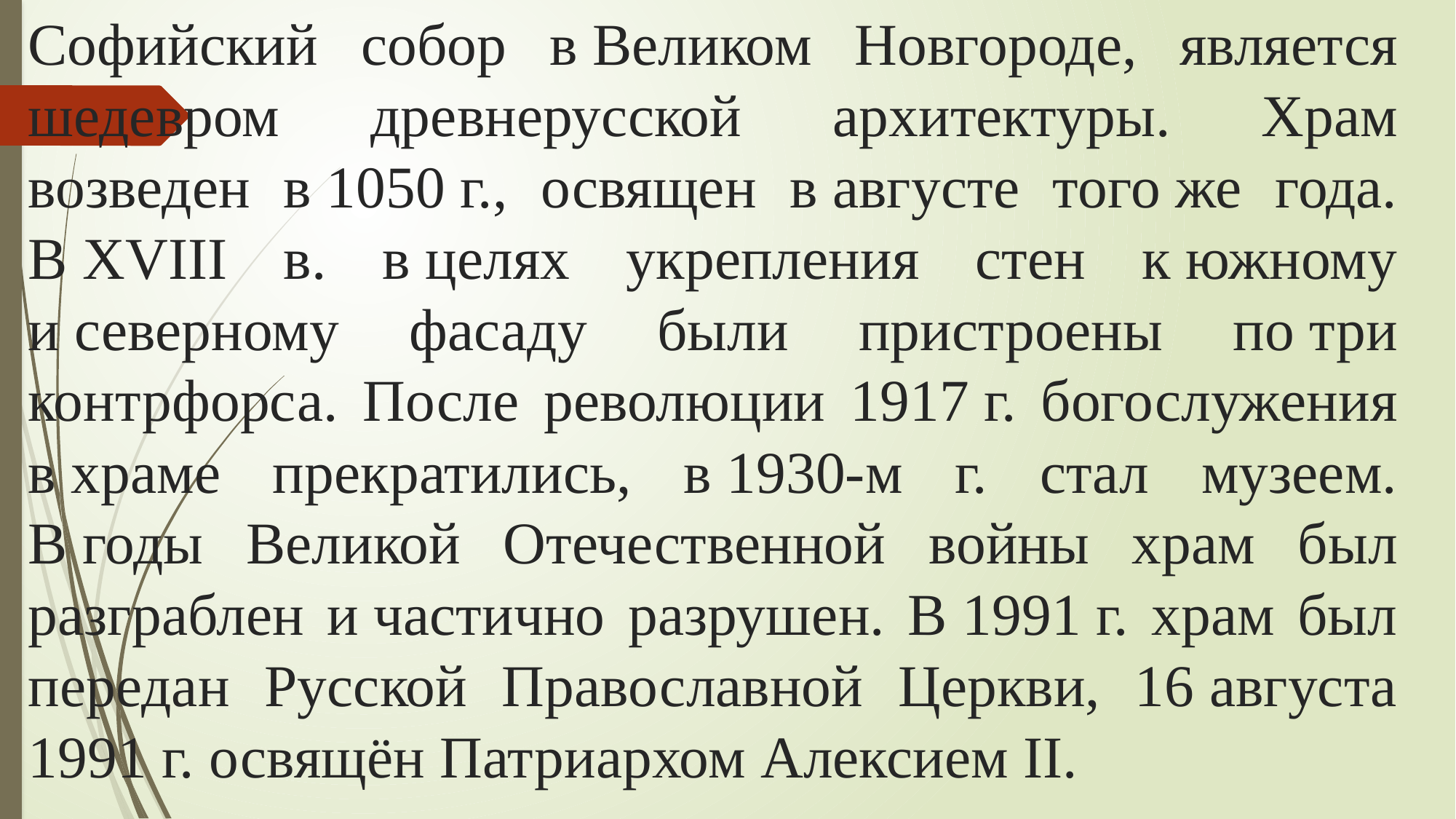

# Софийский собор в Великом Новгороде, является шедевром древнерусской архитектуры. Храм возведен в 1050 г., освящен в августе того же года. В XVIII в. в целях укрепления стен к южному и северному фасаду были пристроены по три контрфорса. После революции 1917 г. богослужения в храме прекратились, в 1930-м г. стал музеем. В годы Великой Отечественной войны храм был разграблен и частично разрушен. В 1991 г. храм был передан Русской Православной Церкви, 16 августа 1991 г. освящён Патриархом Алексием II.